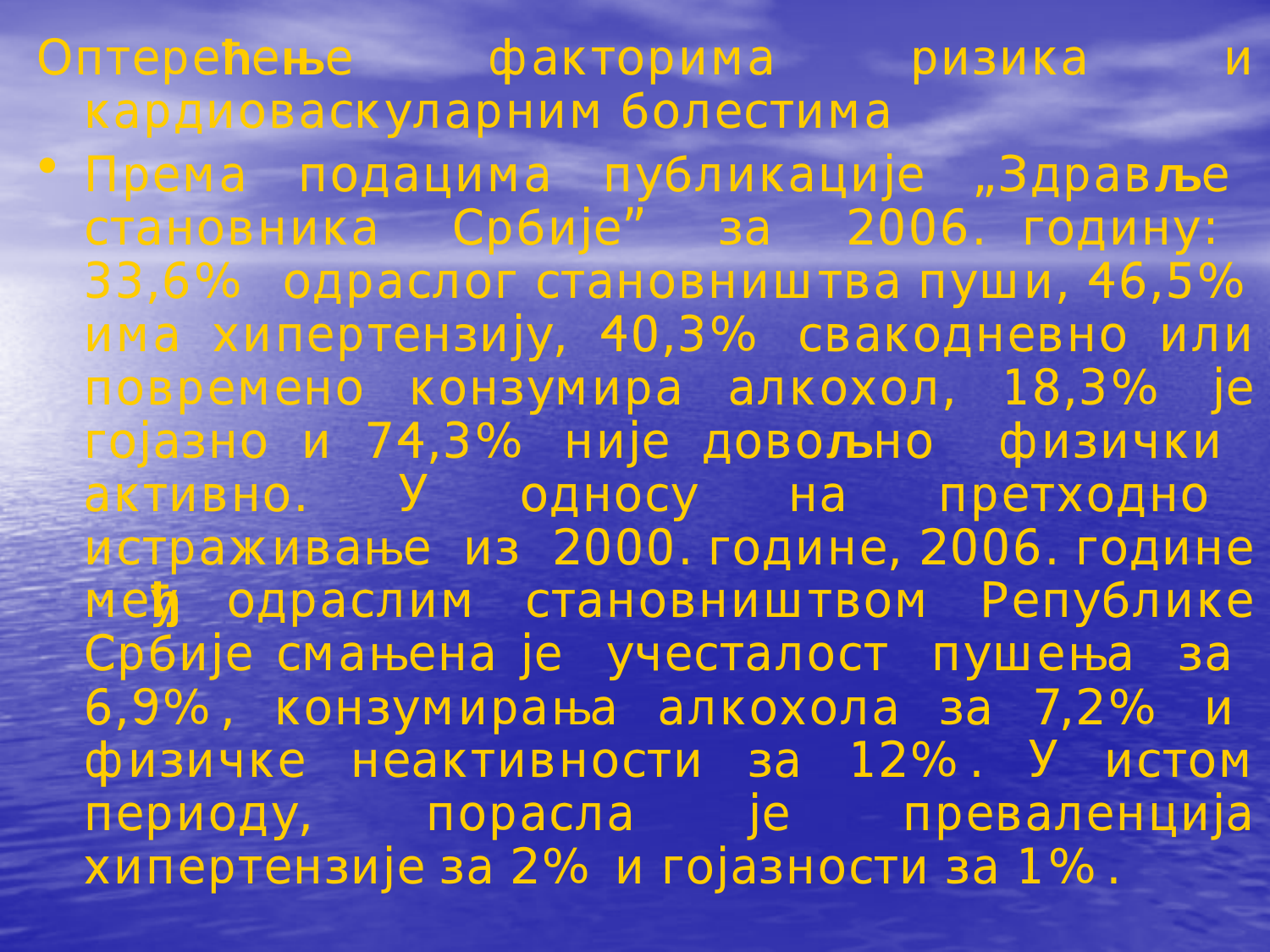

Оптерећење факторима ризика и кардиоваскуларним болестима
Према  подацима  публикације  „Здравље  становника  Србије”  за  2006. годину:  33,6%  одраслог становништва пуши, 46,5% има хипертензију, 40,3% свакодневно или повремено конзумира алкохол, 18,3% је гојазно и 74,3% није довољно  физички  активно.  У  односу  на  претходно  истраживање  из  2000. године, 2006. године међу одраслим становништвом Републике Србије смањена је  учесталост  пушења  за  6,9%,  конзумирања  алкохола  за  7,2%  и  физичке неактивности за 12%. У истом периоду, порасла је преваленција хипертензије за 2% и гојазности за 1%.